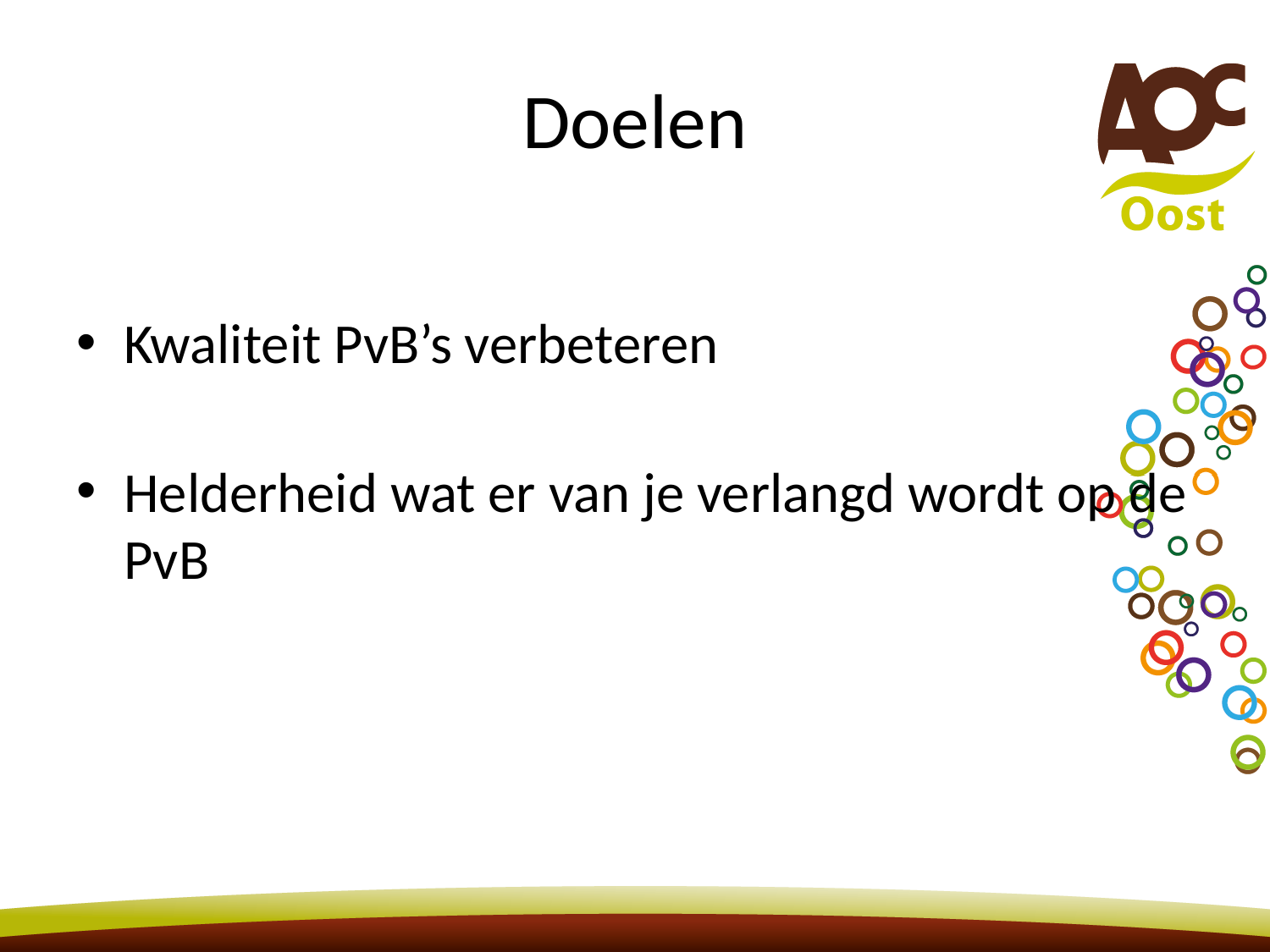

# Doelen

Kwaliteit PvB’s verbeteren

Helderheid wat er van je verlangd wordt op de PvB